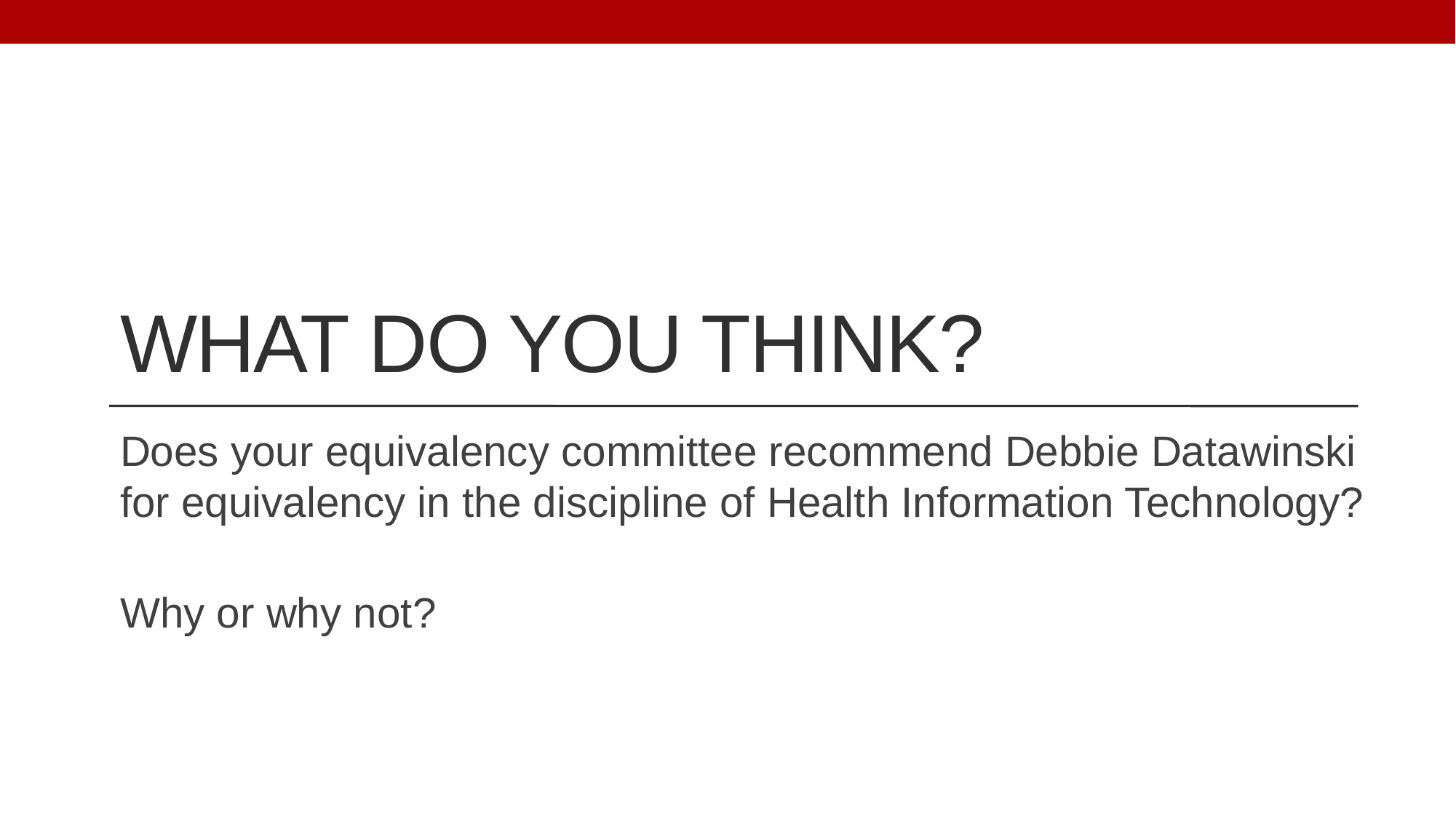

# What do you think?
Does your equivalency committee recommend Debbie Datawinski for equivalency in the discipline of Health Information Technology?
Why or why not?